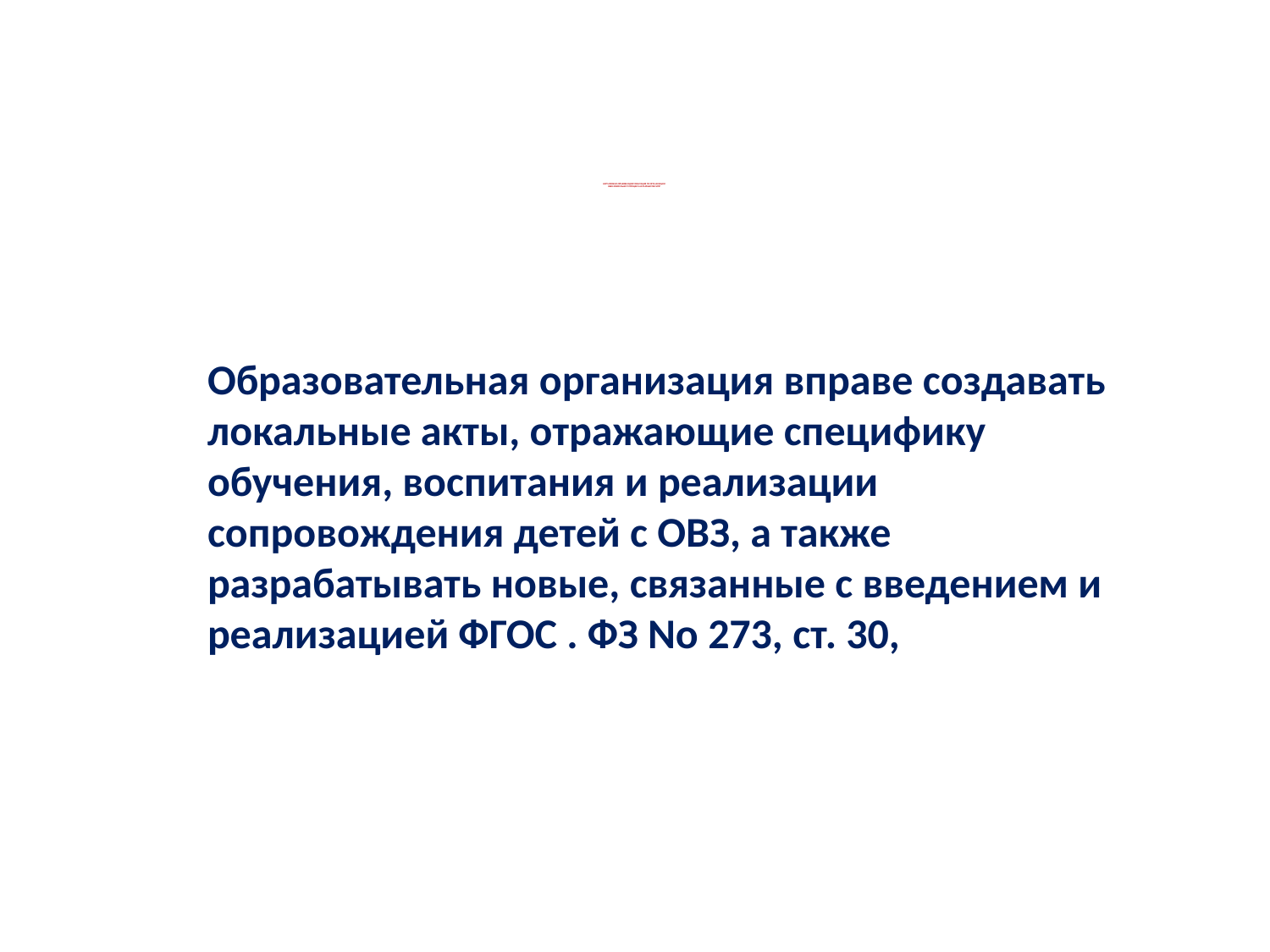

# НОРМАТИВНО-ПРАВОВАЯ ДОКУМЕНТАЦИЯ ПО ОРГАНИЗАЦИИ ОБРАЗОВАТЕЛЬНОГО ПРОЦЕССА И РАЗРАБОТКЕ СИПР
Образовательная организация вправе создавать локальные акты, отражающие специфику обучения, воспитания и реализации сопровождения детей с ОВЗ, а также разрабатывать новые, связанные с введением и реализацией ФГОС . ФЗ No 273, ст. 30,